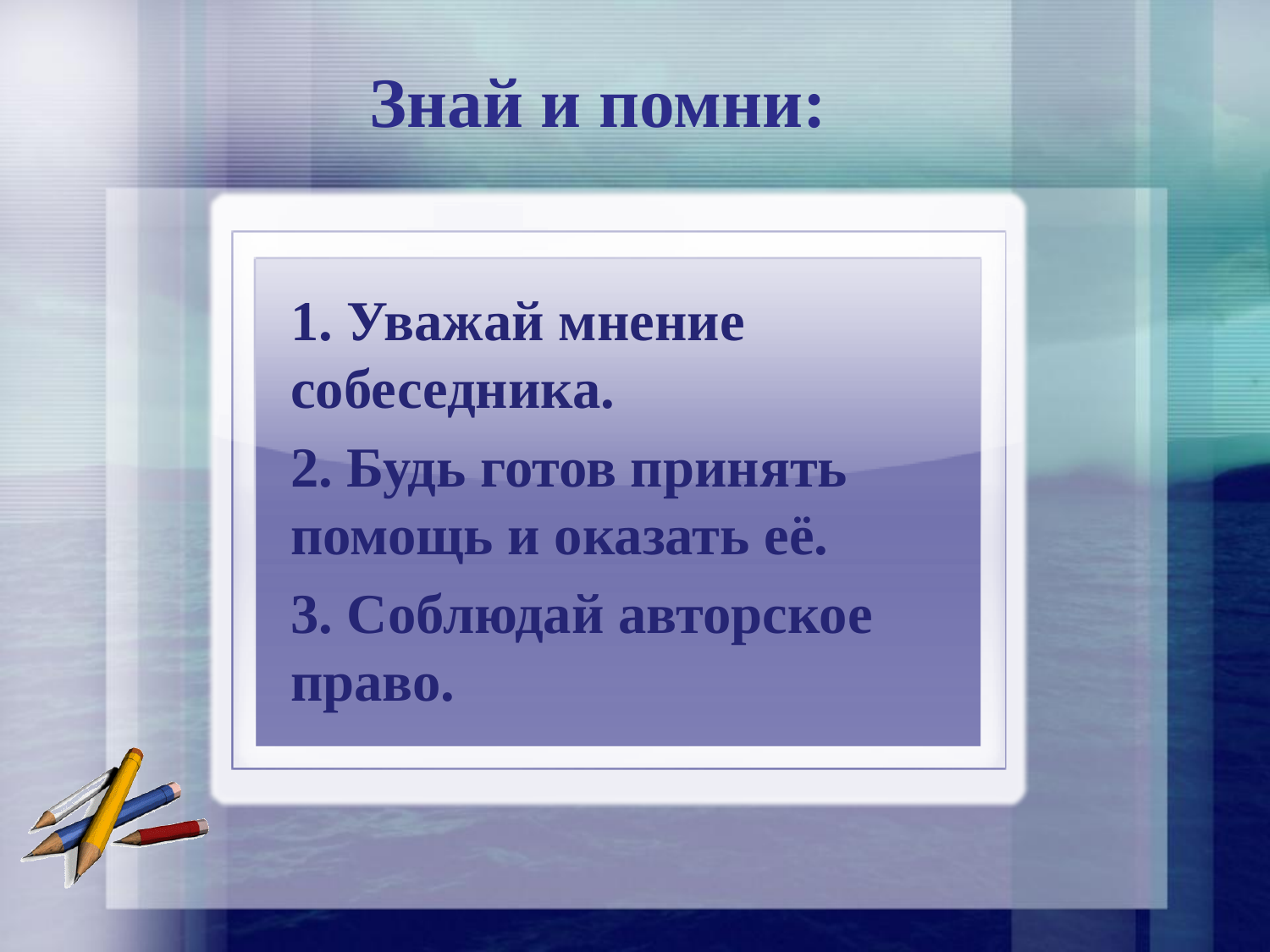

# Знай и помни:
1. Уважай мнение собеседника.
2. Будь готов принять помощь и оказать её.
3. Соблюдай авторское право.